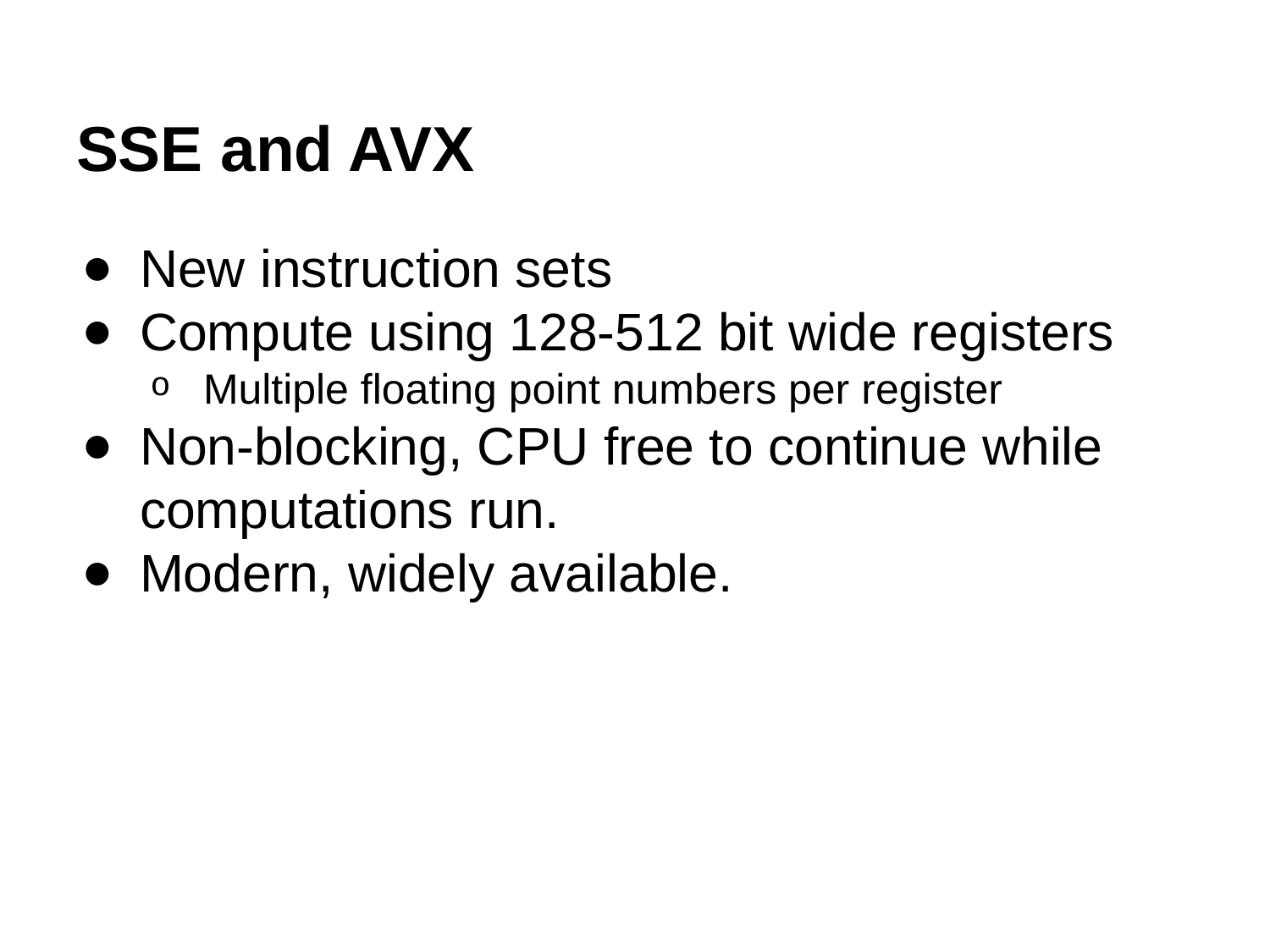

# SSE and AVX
New instruction sets
Compute using 128-512 bit wide registers
Multiple floating point numbers per register
Non-blocking, CPU free to continue while computations run.
Modern, widely available.